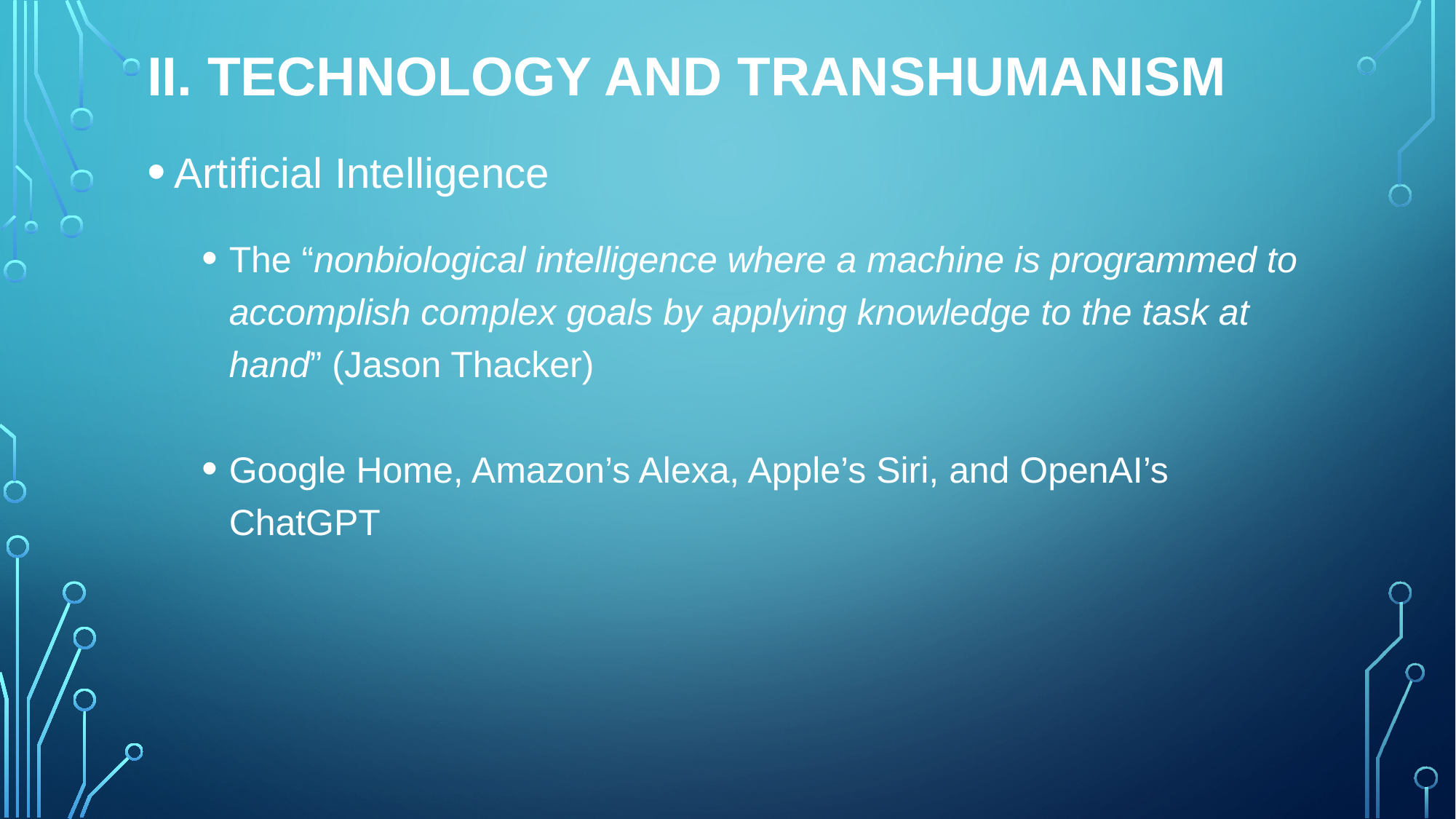

# II. TECHNOLOGY AND TRANSHUMANISM
Artificial Intelligence
The “nonbiological intelligence where a machine is programmed to accomplish complex goals by applying knowledge to the task at hand” (Jason Thacker)
Google Home, Amazon’s Alexa, Apple’s Siri, and OpenAI’s ChatGPT